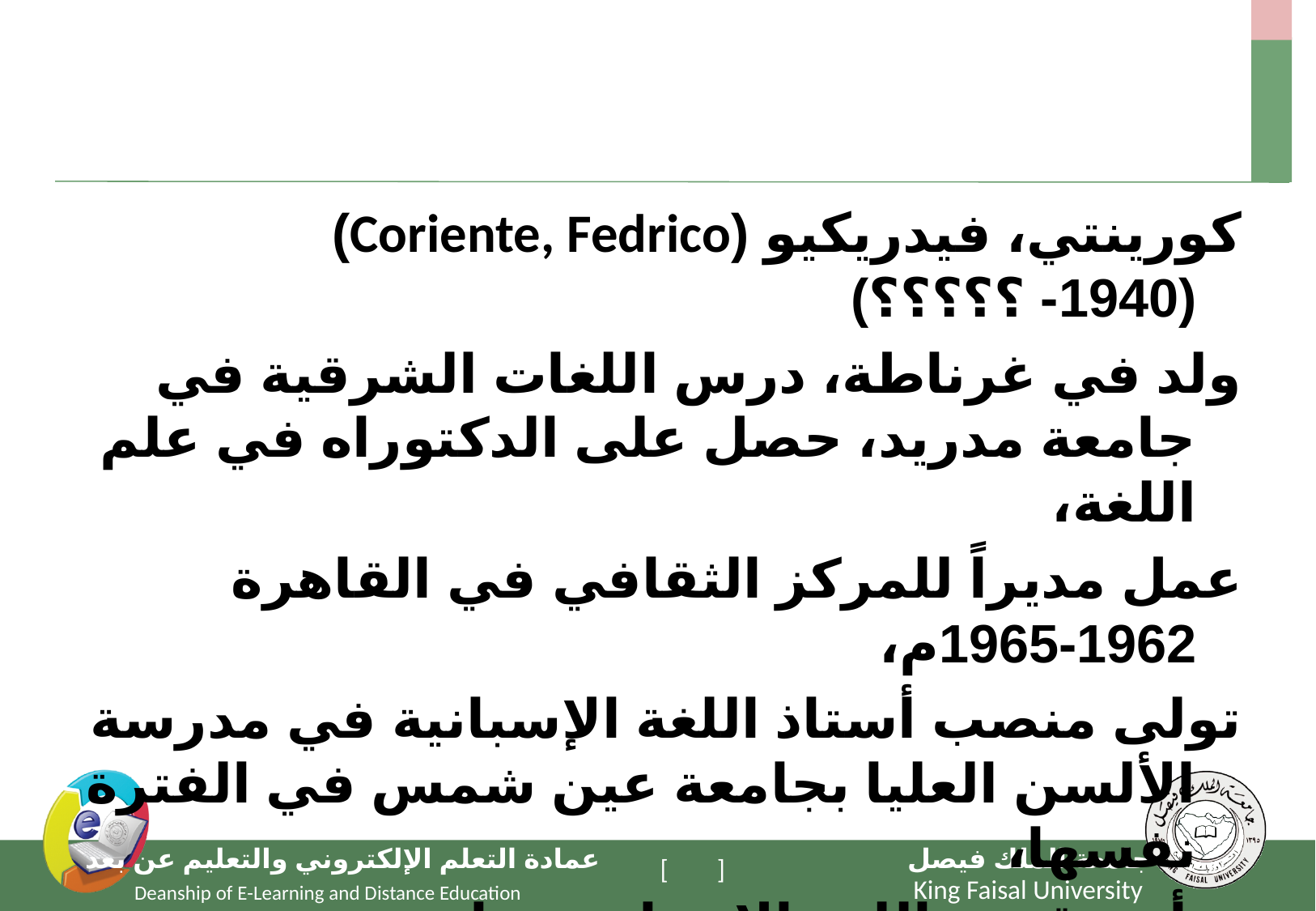

#
كورينتي، فيدريكيو (Coriente, Fedrico) (1940- ؟؟؟؟؟)
ولد في غرناطة، درس اللغات الشرقية في جامعة مدريد، حصل على الدكتوراه في علم اللغة،
عمل مديراً للمركز الثقافي في القاهرة 1962-1965م،
تولى منصب أستاذ اللغة الإسبانية في مدرسة الألسن العليا بجامعة عين شمس في الفترة نفسها،
ترأس قسم اللغة الاسبانية بجامعة محمد الخامس بالرباط عام 1965م-1968م، عمل في جامعة فيلاديلفيا أستاذاً للغات الشرقية والعربية، أستاذ كرسي اللغة العربية بجامعة سرقسطة منذ عام 1976م.